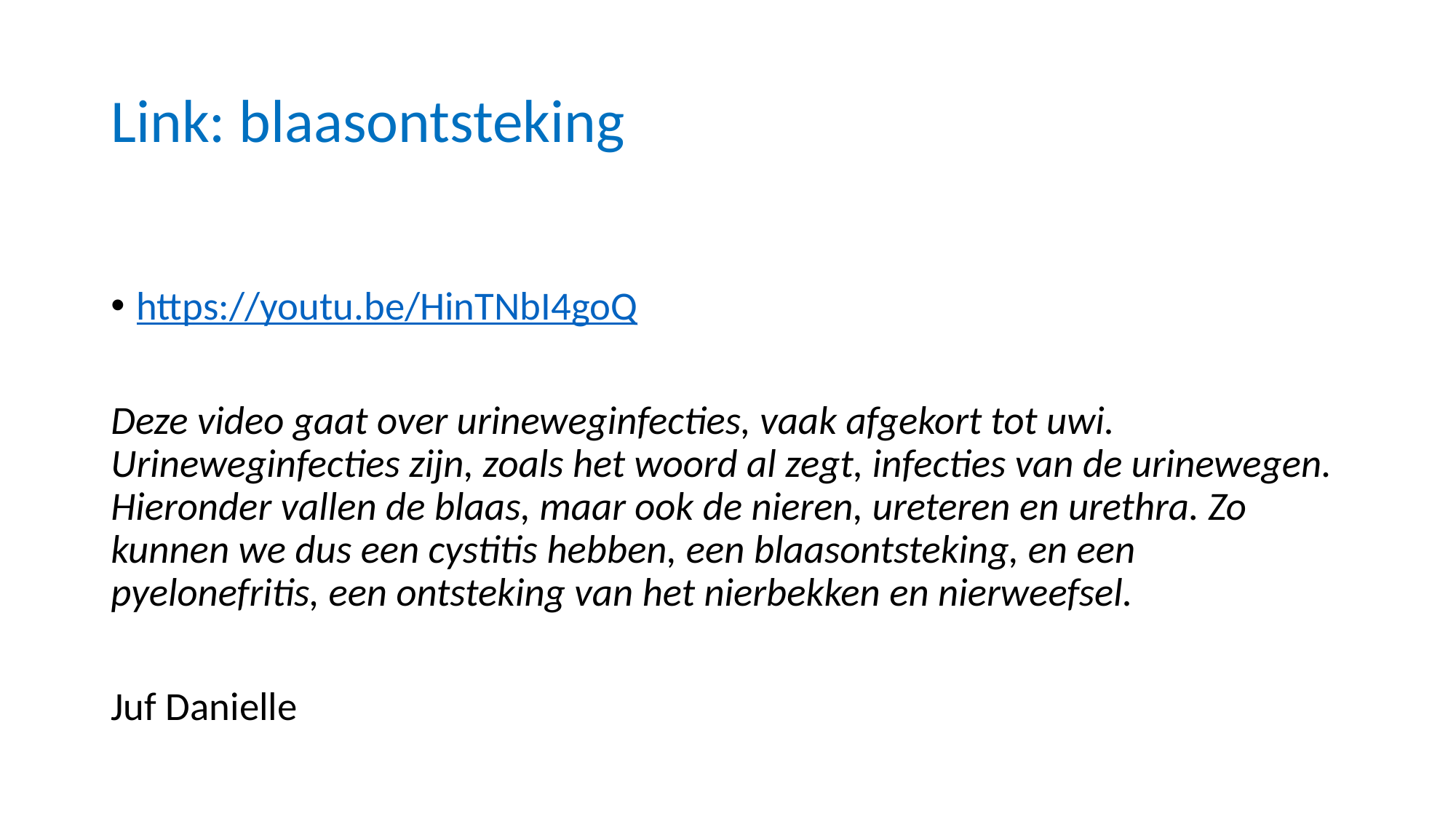

# Link: blaasontsteking

https://youtu.be/HinTNbI4goQ

Deze video gaat over urineweginfecties, vaak afgekort tot uwi. Urineweginfecties zijn, zoals het woord al zegt, infecties van de urinewegen. Hieronder vallen de blaas, maar ook de nieren, ureteren en urethra. Zo kunnen we dus een cystitis hebben, een blaasontsteking, en een pyelonefritis, een ontsteking van het nierbekken en nierweefsel.

Juf Danielle